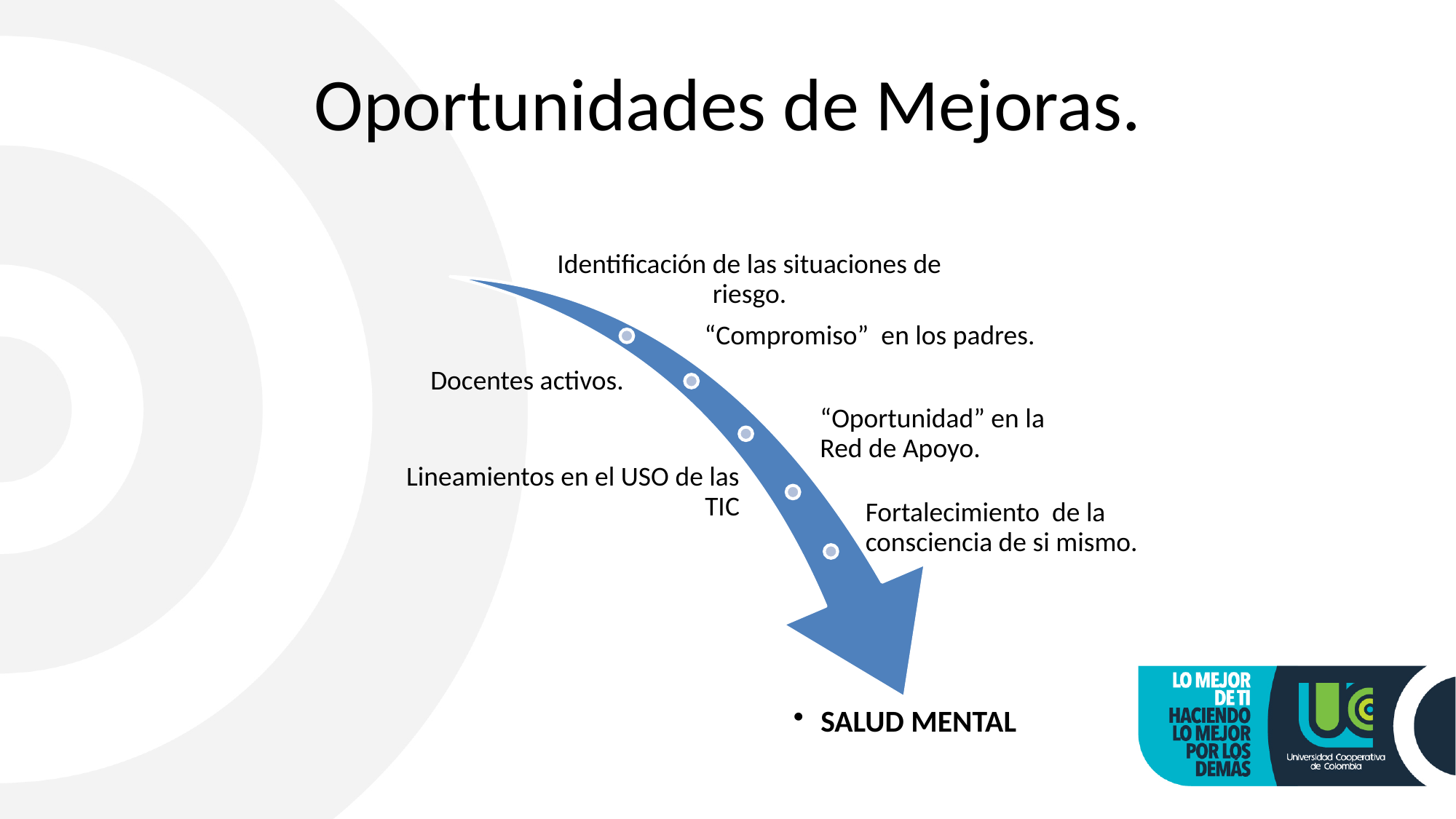

# Oportunidades de Mejoras.
Identificación de las situaciones de riesgo.
“Compromiso”  en los padres.
Docentes activos.
“Oportunidad” en la Red de Apoyo.
Lineamientos en el USO de las TIC
Fortalecimiento  de la consciencia de si mismo.

SALUD MENTAL